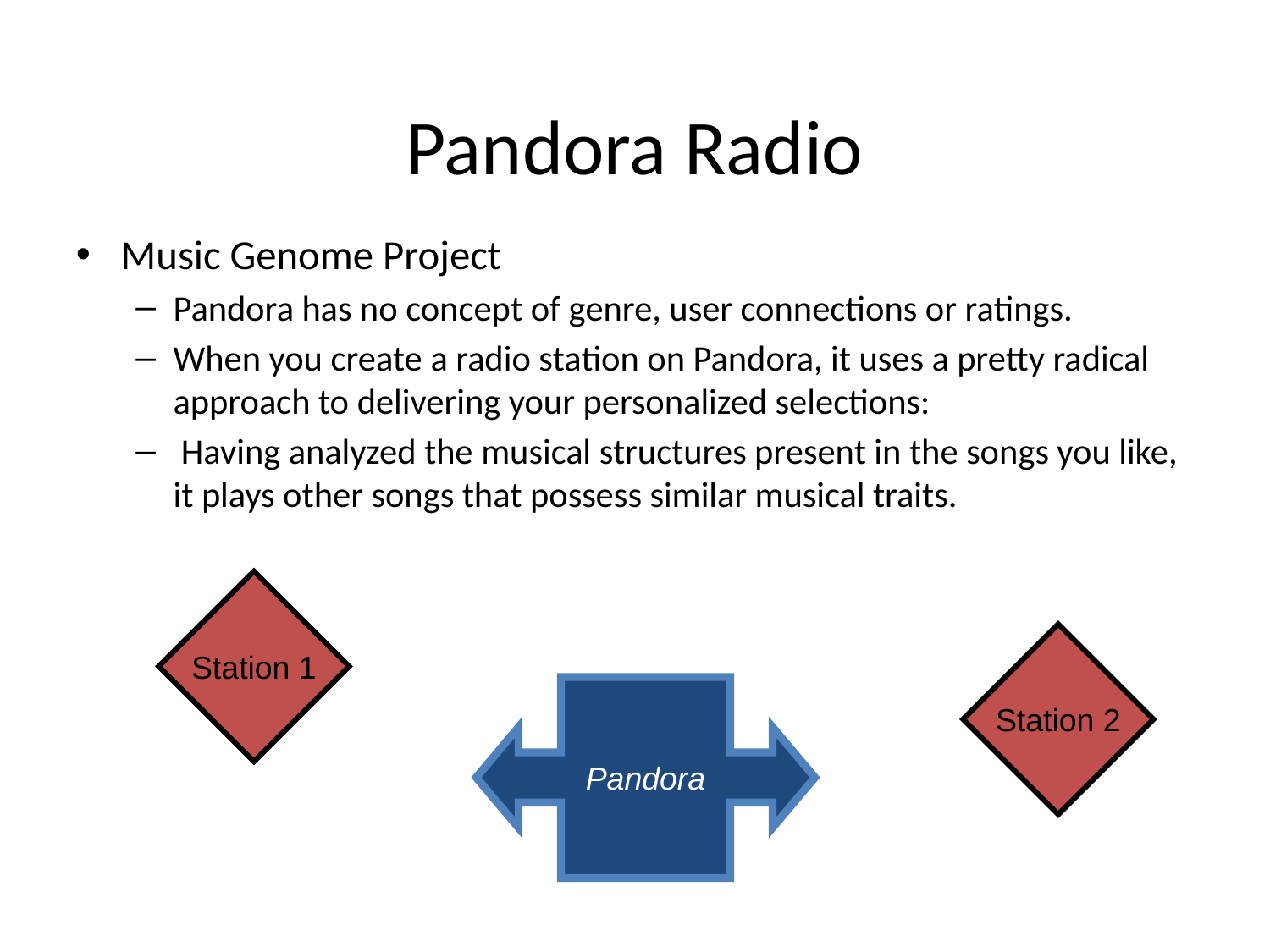

# Pandora Radio
Music Genome Project
Pandora has no concept of genre, user connections or ratings.
When you create a radio station on Pandora, it uses a pretty radical approach to delivering your personalized selections:
 Having analyzed the musical structures present in the songs you like, it plays other songs that possess similar musical traits.
Station 1
Station 2
Pandora